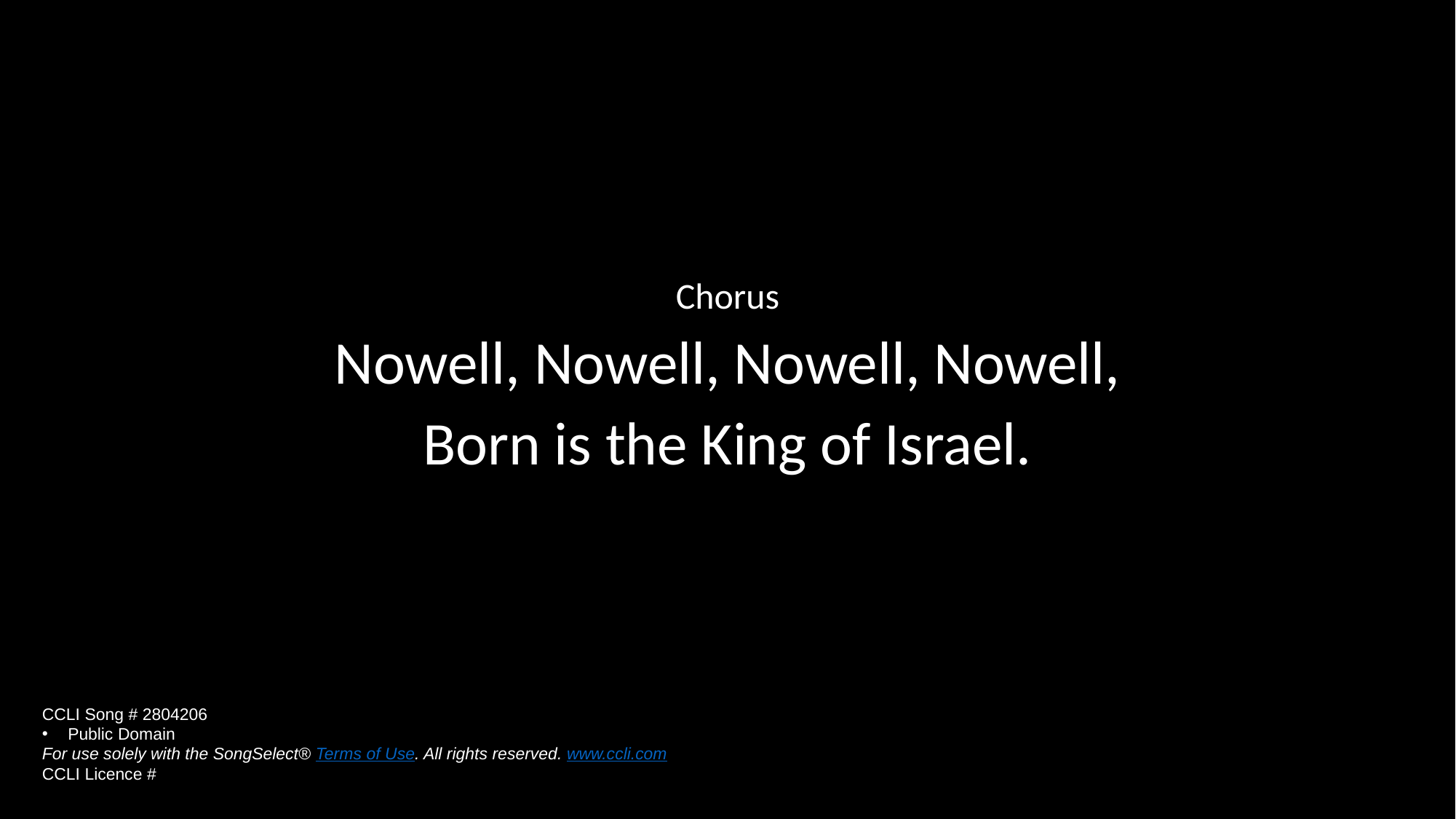

Chorus
Nowell, Nowell, Nowell, Nowell,
Born is the King of Israel.
CCLI Song # 2804206
Public Domain
For use solely with the SongSelect® Terms of Use. All rights reserved. www.ccli.com
CCLI Licence #